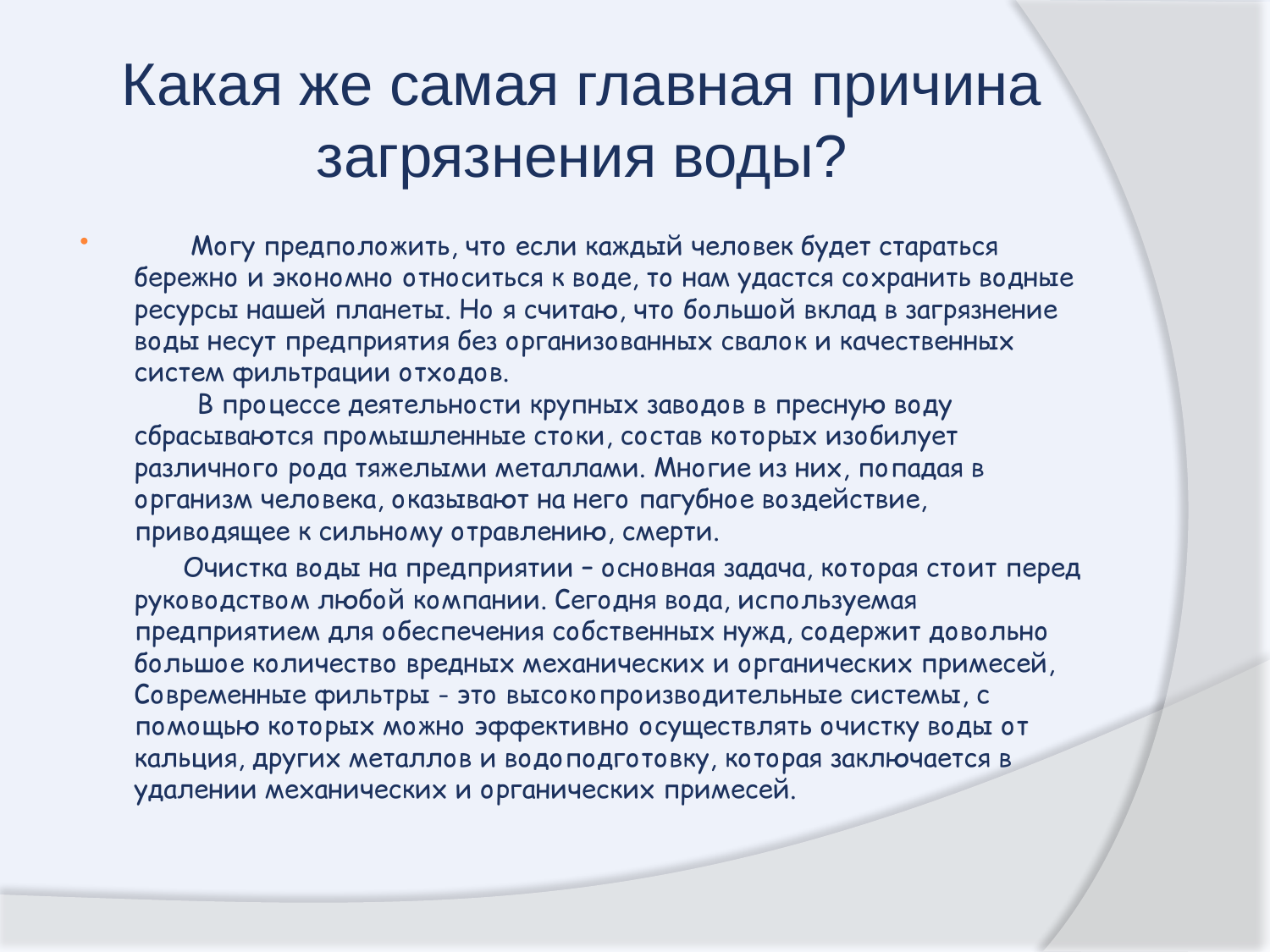

# Какая же самая главная причина загрязнения воды?
        Могу предположить, что если каждый человек будет стараться бережно и экономно относиться к воде, то нам удастся сохранить водные ресурсы нашей планеты. Но я считаю, что большой вклад в загрязнение воды несут предприятия без организованных свалок и качественных систем фильтрации отходов. 
        В процессе деятельности крупных заводов в пресную воду сбрасываются промышленные стоки, состав которых изобилует различного рода тяжелыми металлами. Многие из них, попадая в организм человека, оказывают на него пагубное воздействие, приводящее к сильному отравлению, смерти.
             Очистка воды на предприятии – основная задача, которая стоит перед руководством любой компании. Сегодня вода, используемая предприятием для обеспечения собственных нужд, содержит довольно большое количество вредных механических и органических примесей, Современные фильтры - это высокопроизводительные системы, с помощью которых можно эффективно осуществлять очистку воды от кальция, других металлов и водоподготовку, которая заключается в удалении механических и органических примесей.